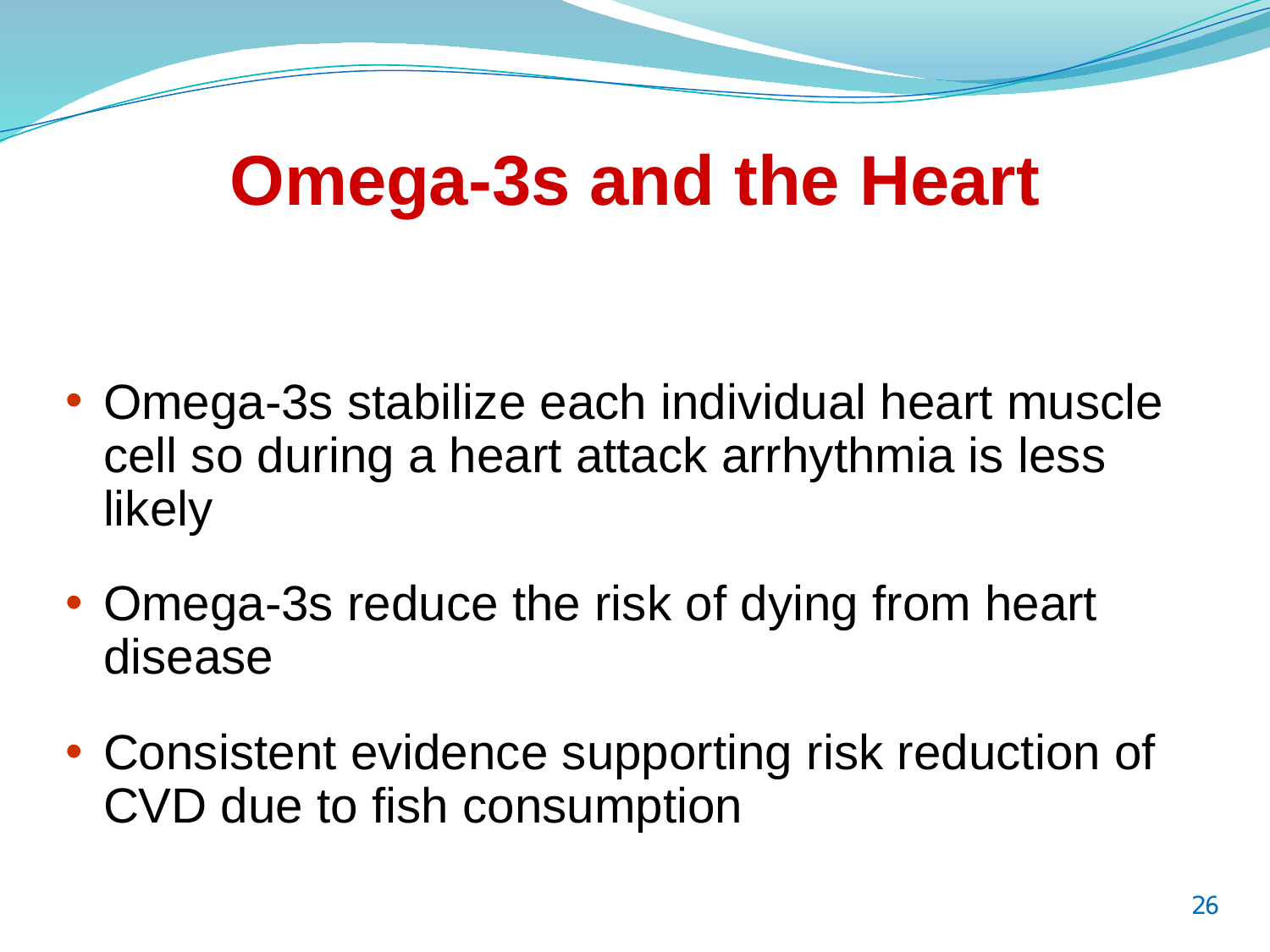

# Omega-3s and the Heart
Omega-3s stabilize each individual heart muscle cell so during a heart attack arrhythmia is less likely
Omega-3s reduce the risk of dying from heart disease
Consistent evidence supporting risk reduction of CVD due to fish consumption

26